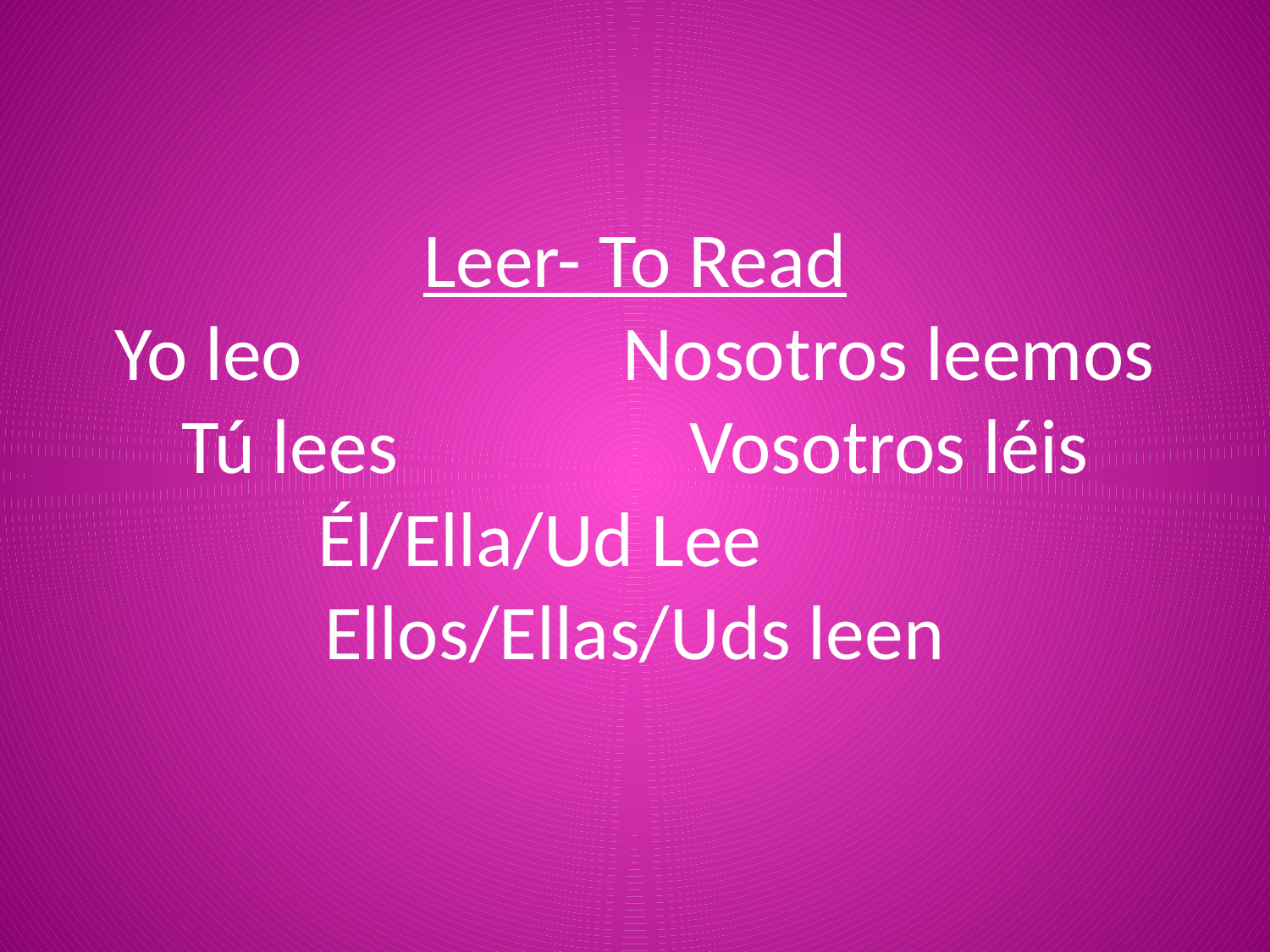

# Leer- To Read Yo leo			Nosotros leemos Tú lees			Vosotros léis Él/Ella/Ud Lee Ellos/Ellas/Uds leen